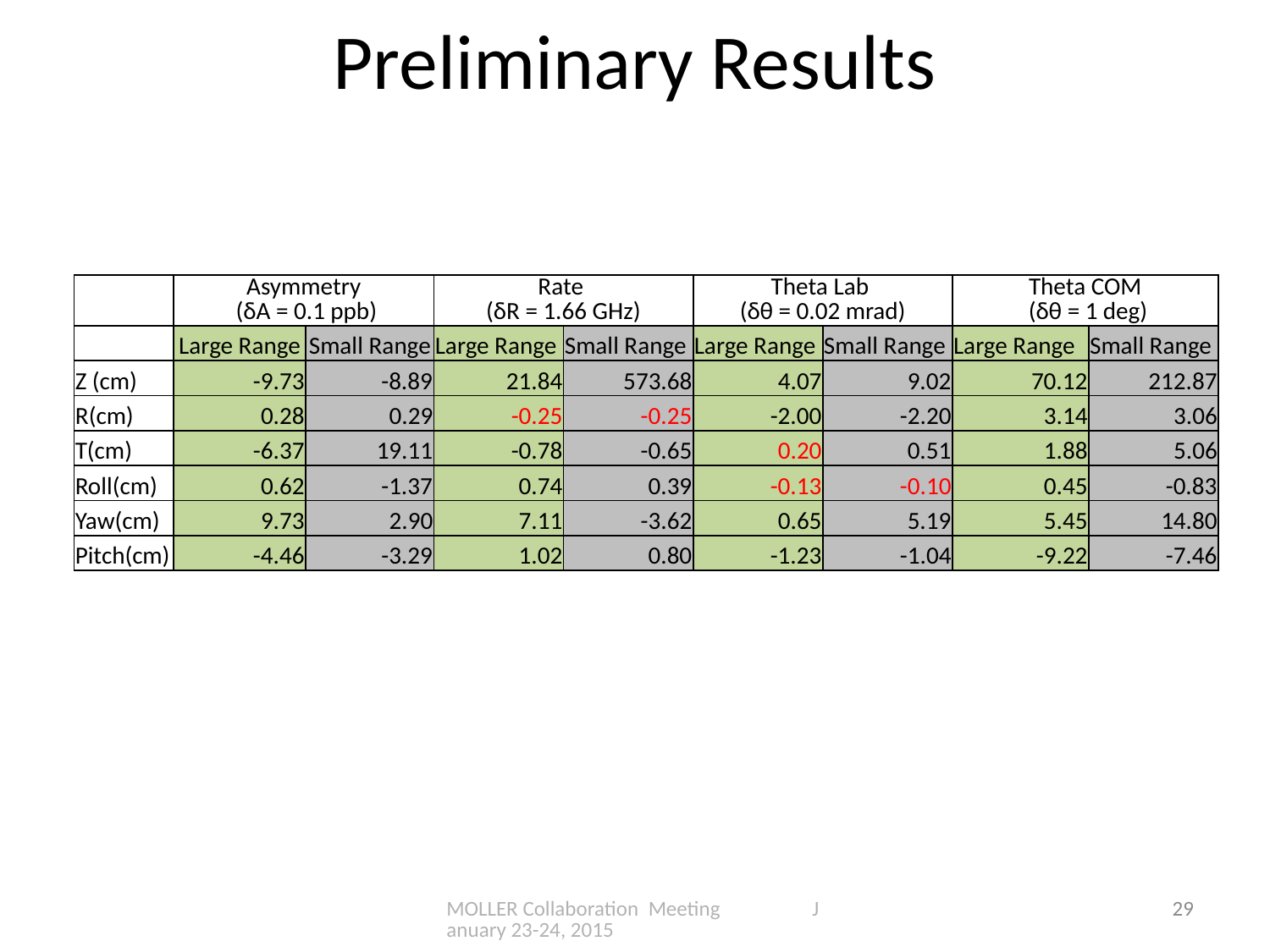

# Preliminary Results
|  | Asymmetry (δA = 0.1 ppb) |  |
| --- | --- | --- |
|  | Large Range | Small Range |
| Z (cm) | -9.73 | -8.89 |
| R(cm) | 0.28 | 0.29 |
| T(cm) | -6.37 | 19.11 |
| Roll(cm) | 0.62 | -1.37 |
| Yaw(cm) | 9.73 | 2.90 |
| Pitch(cm) | -4.46 | -3.29 |
| Rate (δR = 1.66 GHz) |  | Theta Lab (δθ = 0.02 mrad) |  | Theta COM (δθ = 1 deg) |  |
| --- | --- | --- | --- | --- | --- |
| Large Range | Small Range | Large Range | Small Range | Large Range | Small Range |
| 21.84 | 573.68 | 4.07 | 9.02 | 70.12 | 212.87 |
| -0.25 | -0.25 | -2.00 | -2.20 | 3.14 | 3.06 |
| -0.78 | -0.65 | 0.20 | 0.51 | 1.88 | 5.06 |
| 0.74 | 0.39 | -0.13 | -0.10 | 0.45 | -0.83 |
| 7.11 | -3.62 | 0.65 | 5.19 | 5.45 | 14.80 |
| 1.02 | 0.80 | -1.23 | -1.04 | -9.22 | -7.46 |
MOLLER Collaboration  Meeting                   January 23-24, 2015
29